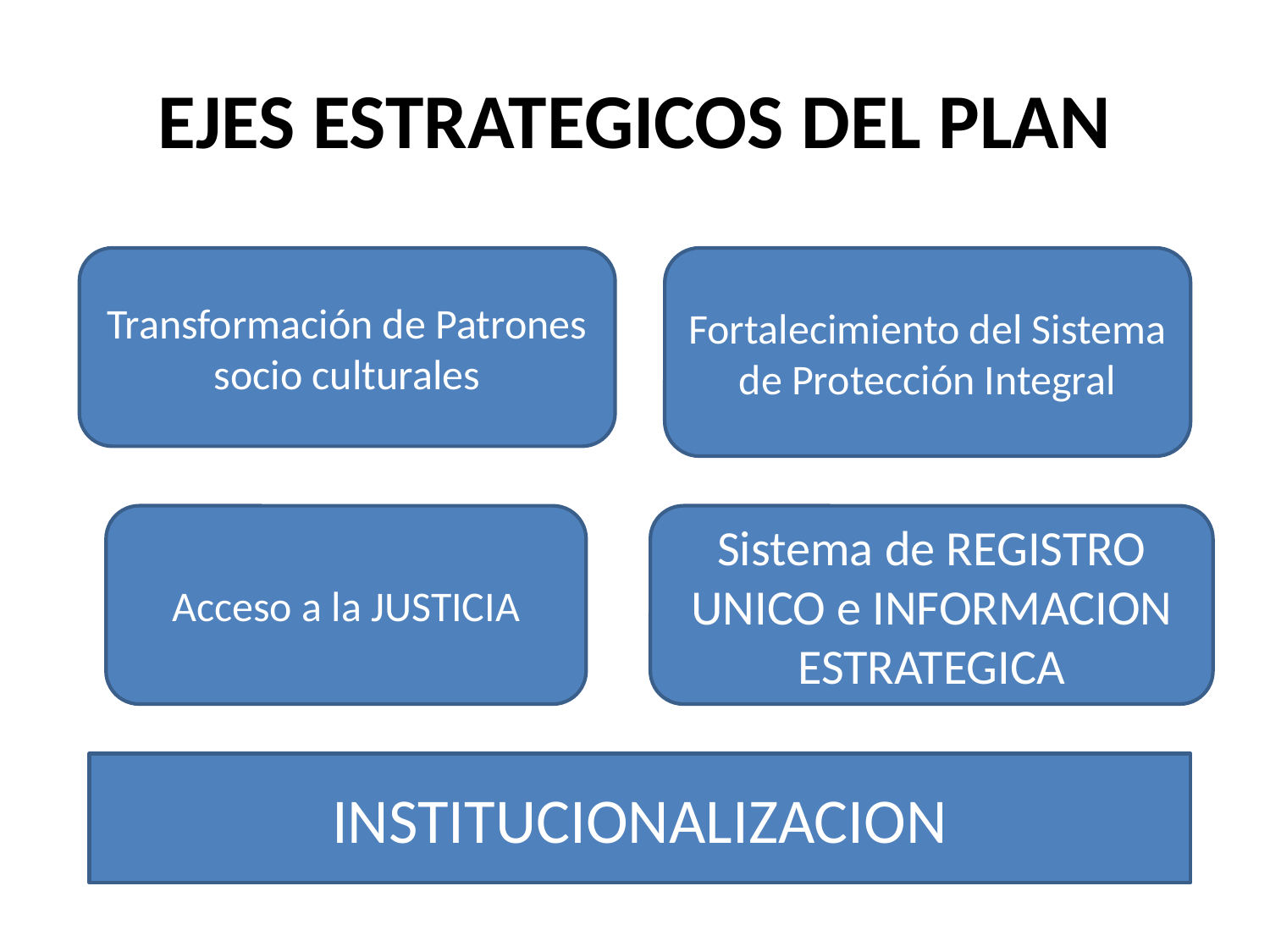

# EJES ESTRATEGICOS DEL PLAN
Transformación de Patrones socio culturales
Fortalecimiento del Sistema de Protección Integral
Acceso a la JUSTICIA
Sistema de REGISTRO UNICO e INFORMACION ESTRATEGICA
INSTITUCIONALIZACION